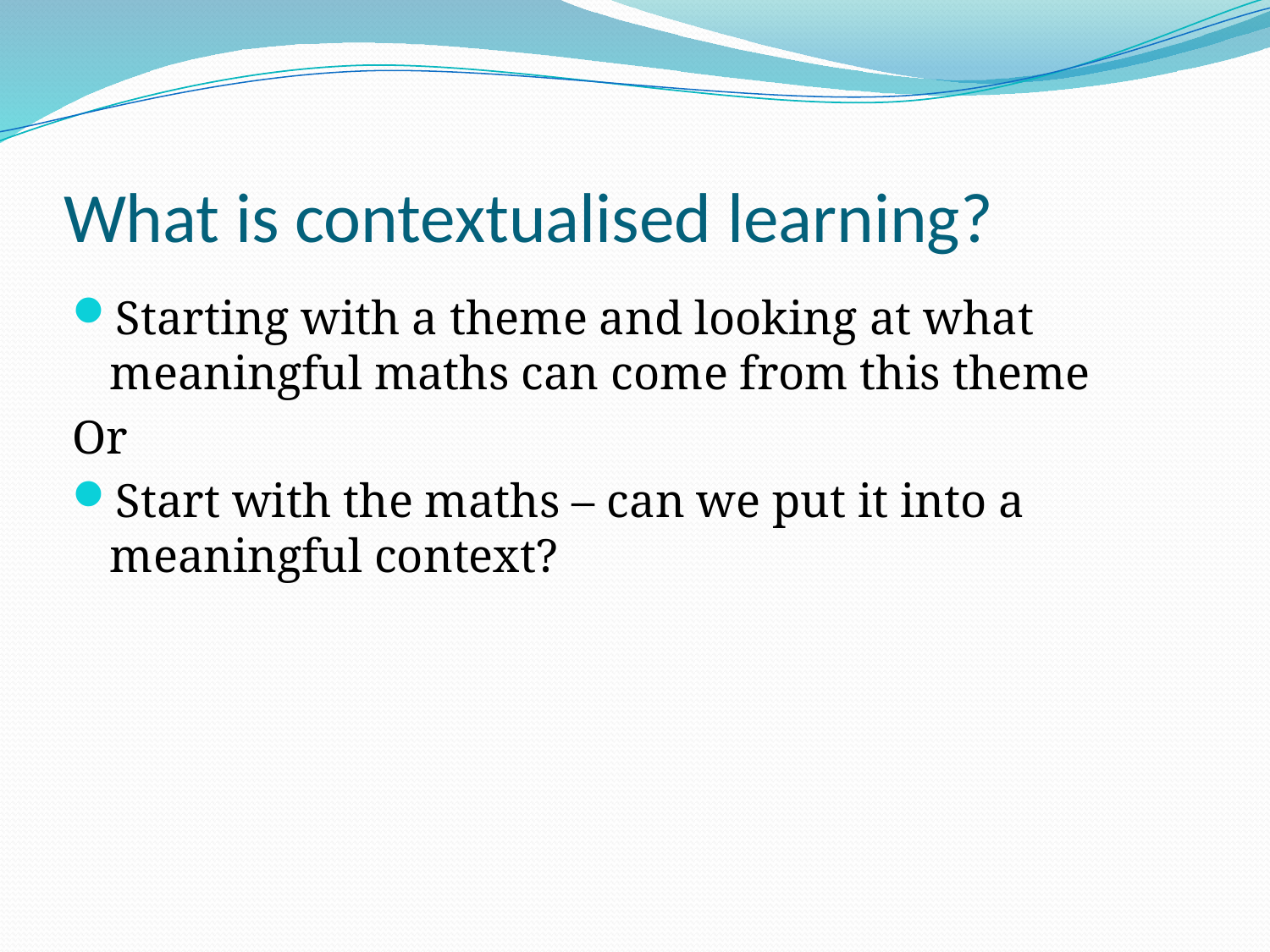

# What is contextualised learning?

Starting with a theme and looking at what meaningful maths can come from this theme
Or
Start with the maths – can we put it into a meaningful context?